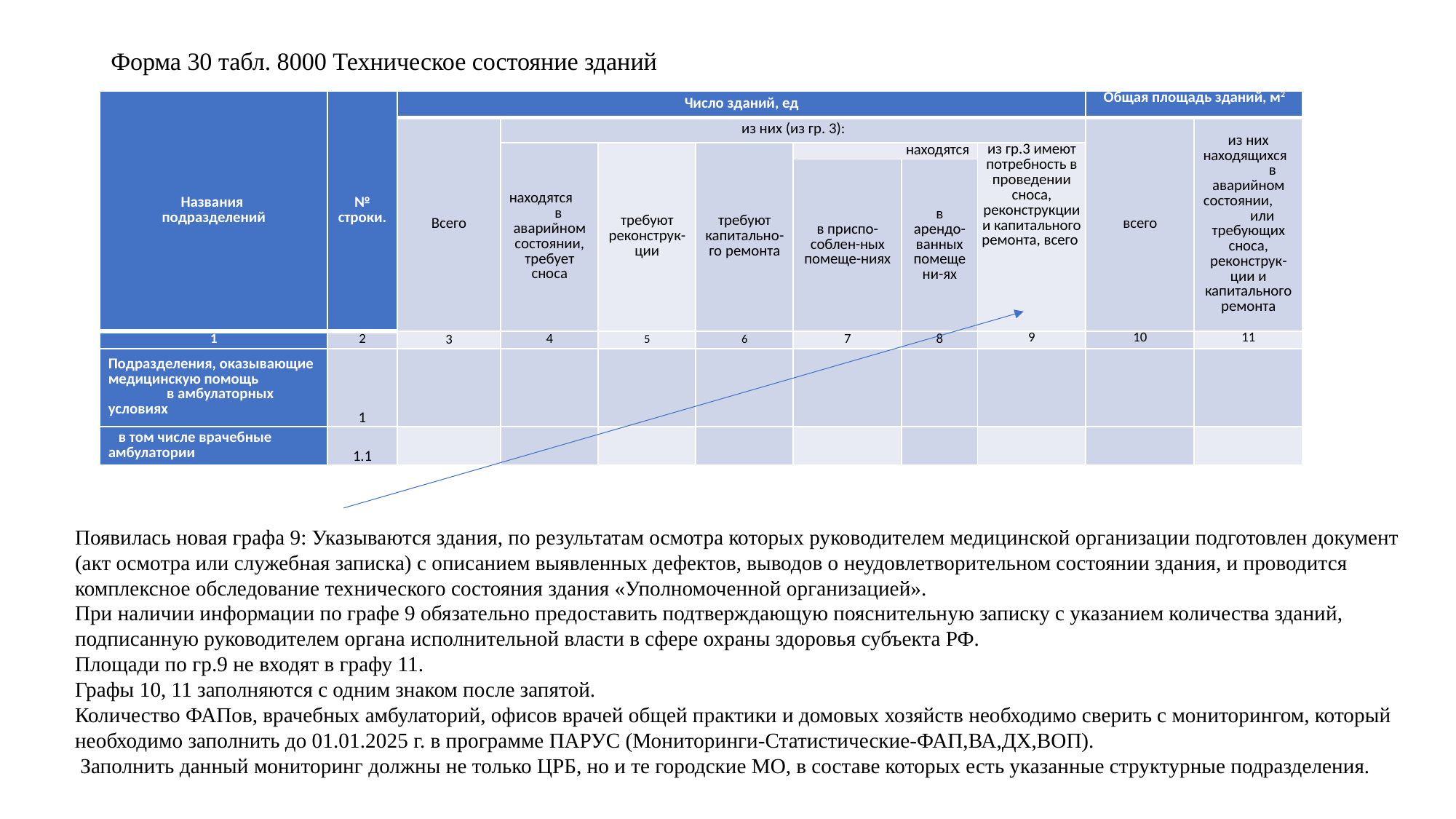

# Форма 30 табл. 8000 Техническое состояние зданий
| Названия подразделений | № строки. | Число зданий, ед |  |  |  |  |  |  | Общая площадь зданий, м2 |  |
| --- | --- | --- | --- | --- | --- | --- | --- | --- | --- | --- |
|  |  | Всего | из них (из гр. 3): |  |  |  |  |  | всего | из них находящихся в аварийном состоянии, или требующих сноса, реконструк-ции и капитального ремонта |
|  |  |  | находятся в аварийном состоянии, требует сноса | требуют реконструк-ции | требуют капитально-го ремонта | находятся |  | из гр.3 имеют потребность в проведении сноса, реконструкции и капитального ремонта, всего |  |  |
|  |  |  |  |  |  | в приспо-соблен-ных помеще-ниях | в арендо-ванных помещени-ях |  |  |  |
| 1 | 2 | 3 | 4 | 5 | 6 | 7 | 8 | 9 | 10 | 11 |
| Подразделения, оказывающие медицинскую помощь в амбулаторных условиях | 1 |  |  |  |  |  |  |  |  |  |
| в том числе врачебные амбулатории | 1.1 |  |  |  |  |  |  |  |  |  |
Появилась новая графа 9: Указываются здания, по результатам осмотра которых руководителем медицинской организации подготовлен документ (акт осмотра или служебная записка) с описанием выявленных дефектов, выводов о неудовлетворительном состоянии здания, и проводится комплексное обследование технического состояния здания «Уполномоченной организацией».
При наличии информации по графе 9 обязательно предоставить подтверждающую пояснительную записку с указанием количества зданий, подписанную руководителем органа исполнительной власти в сфере охраны здоровья субъекта РФ.
Площади по гр.9 не входят в графу 11.
Графы 10, 11 заполняются с одним знаком после запятой.
Количество ФАПов, врачебных амбулаторий, офисов врачей общей практики и домовых хозяйств необходимо сверить с мониторингом, который необходимо заполнить до 01.01.2025 г. в программе ПАРУС (Мониторинги-Статистические-ФАП,ВА,ДХ,ВОП).
 Заполнить данный мониторинг должны не только ЦРБ, но и те городские МО, в составе которых есть указанные структурные подразделения.